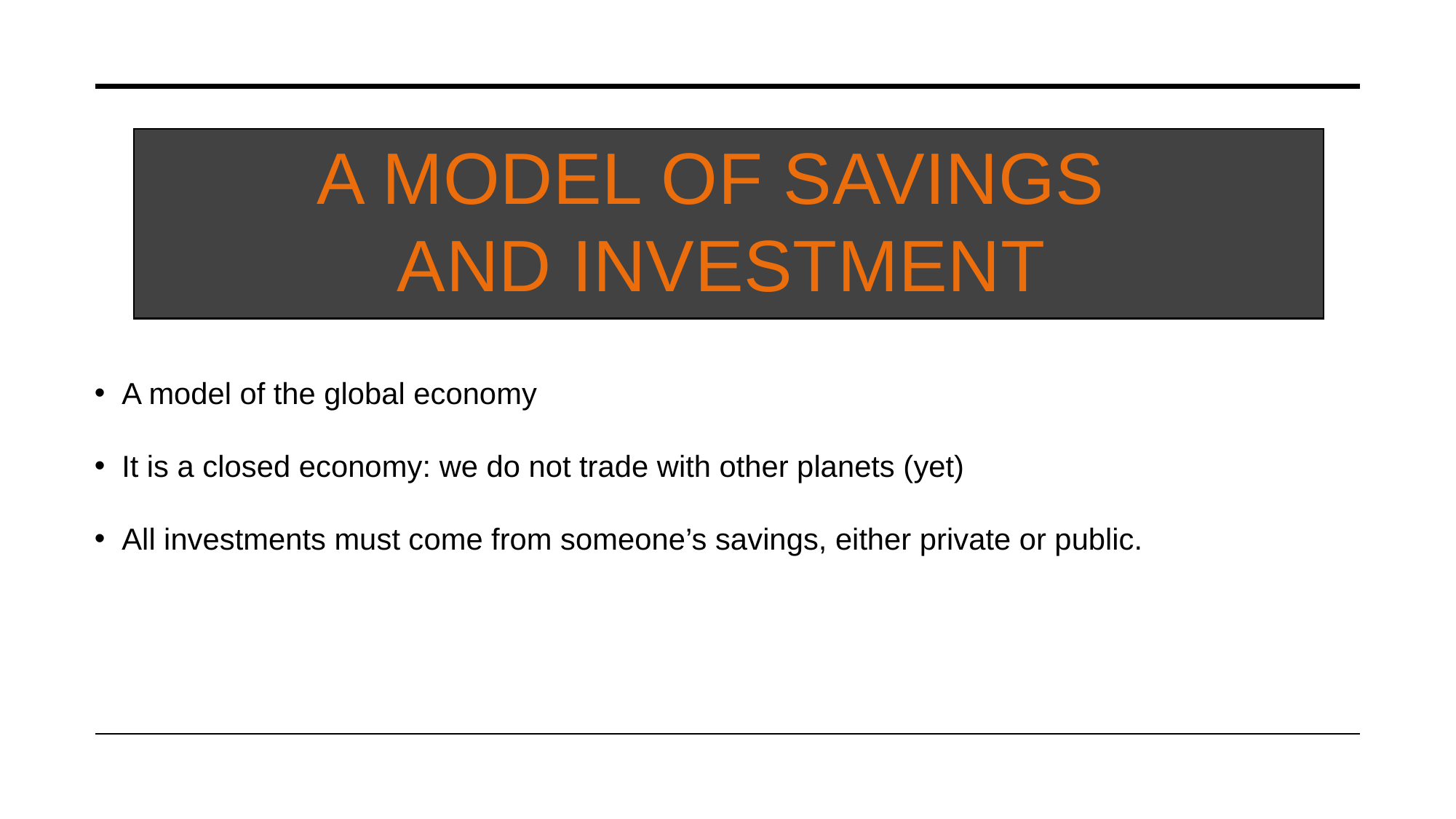

# A MODEL OF SAVINGS AND INVESTMENT

A model of the global economy
It is a closed economy: we do not trade with other planets (yet)
All investments must come from someone’s savings, either private or public.